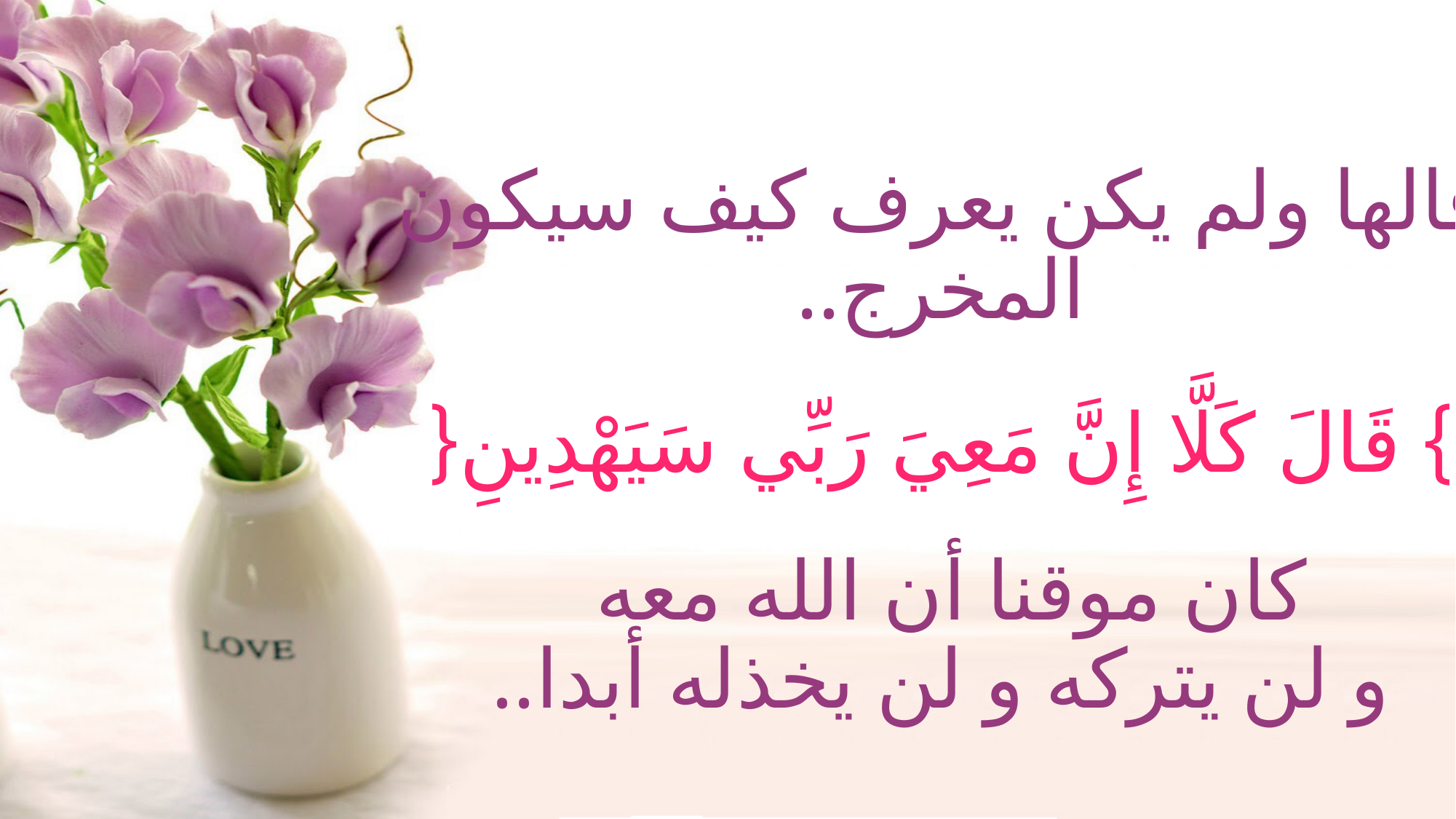

# قالها ولم يكن يعرف كيف سيكون المخرج.. } قَالَ كَلَّا إِنَّ مَعِيَ رَبِّي سَيَهْدِينِ{ كان موقنا أن الله معه و لن يتركه و لن يخذله أبدا..